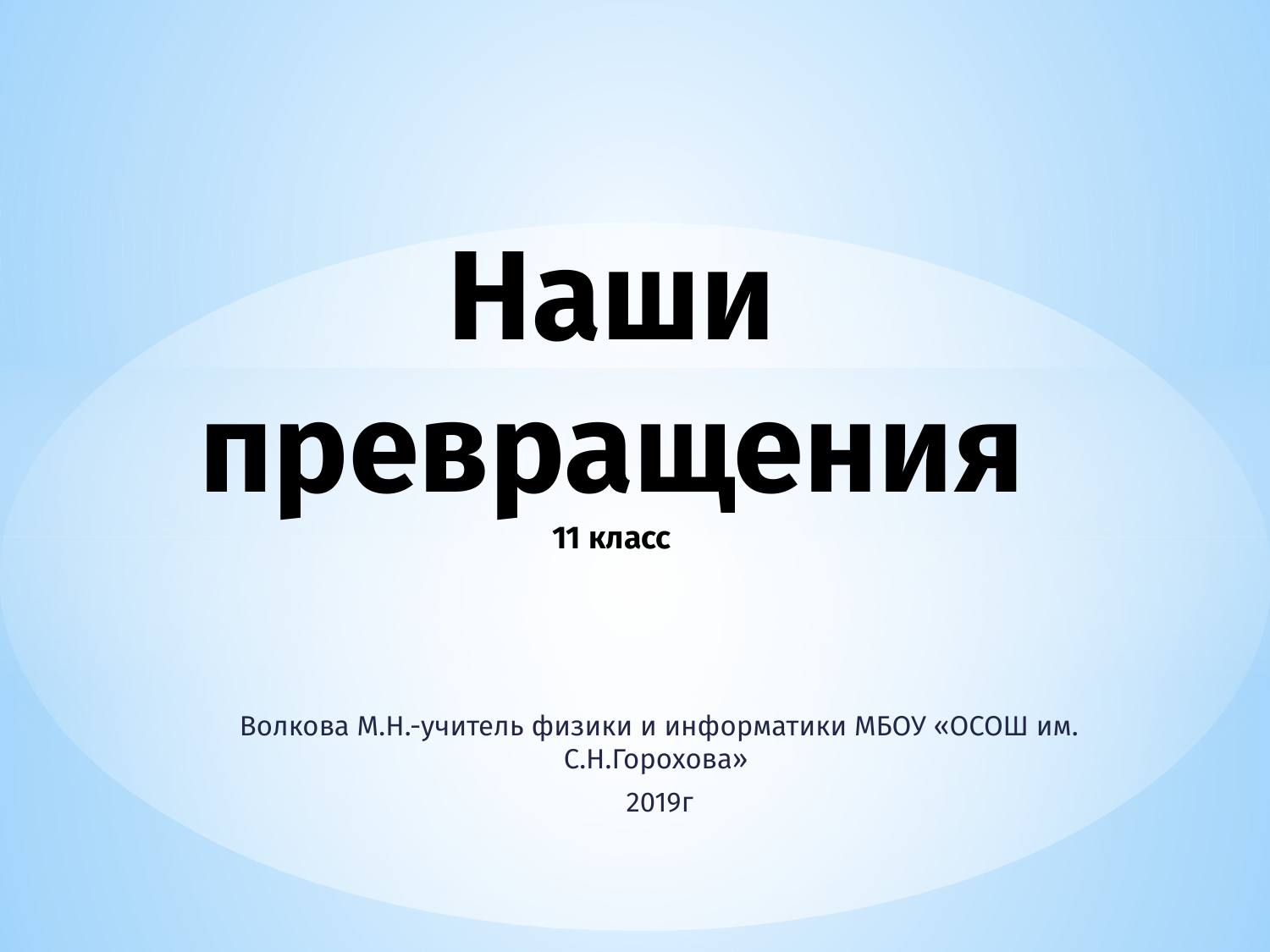

# Наши превращения 11 класс
Волкова М.Н.-учитель физики и информатики МБОУ «ОСОШ им. С.Н.Горохова»
2019г